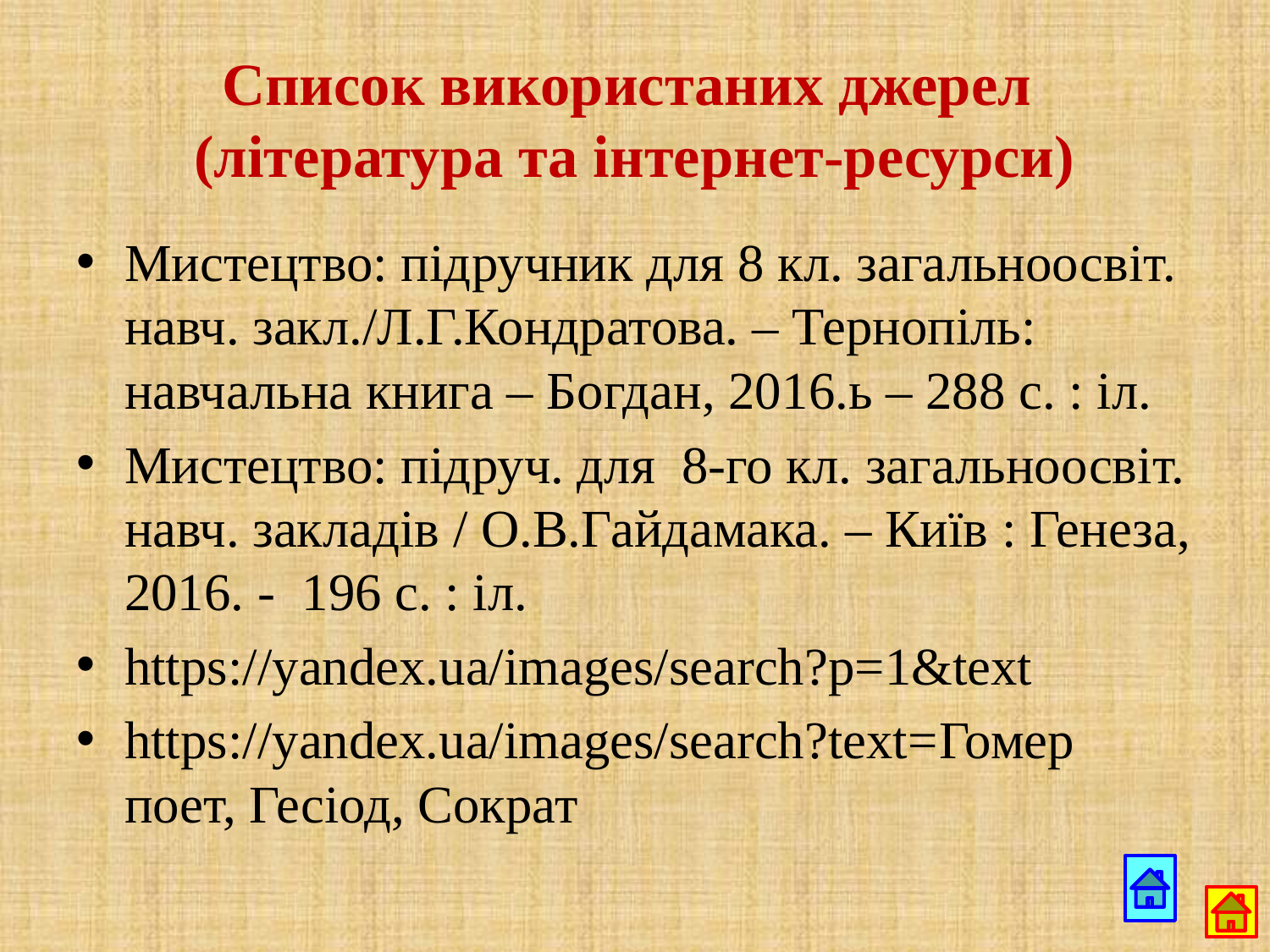

# Список використаних джерел (література та інтернет-ресурси)
Мистецтво: підручник для 8 кл. загальноосвіт. навч. закл./Л.Г.Кондратова. – Тернопіль: навчальна книга – Богдан, 2016.ь – 288 с. : іл.
Мистецтво: підруч. для  8-го кл. загальноосвіт. навч. закладів / О.В.Гайдамака. – Київ : Генеза, 2016. -  196 с. : іл.
https://yandex.ua/images/search?p=1&text
https://yandex.ua/images/search?text=Гомер поет, Гесіод, Сократ